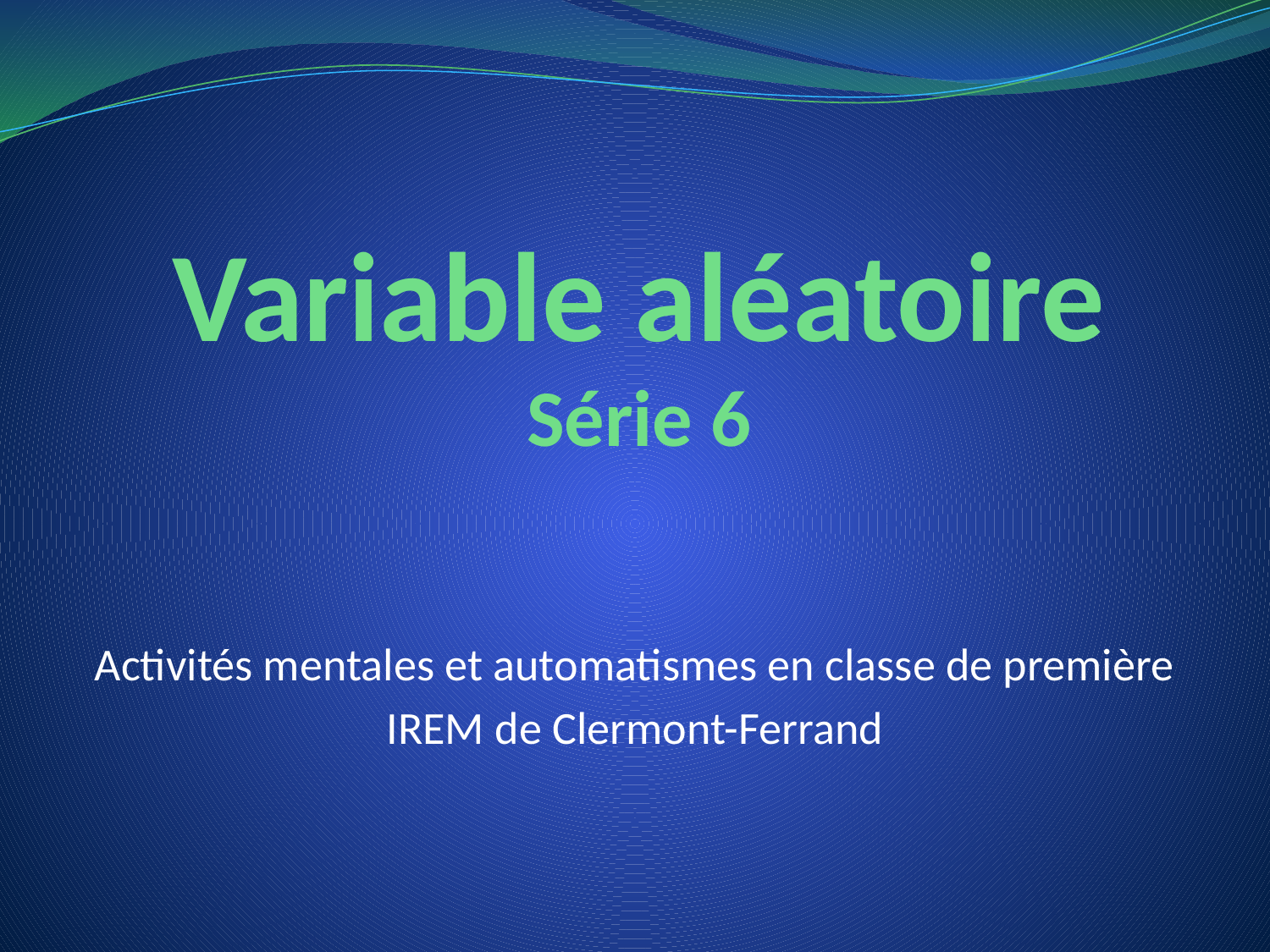

Variable aléatoire
Série 6
Activités mentales et automatismes en classe de première
IREM de Clermont-Ferrand